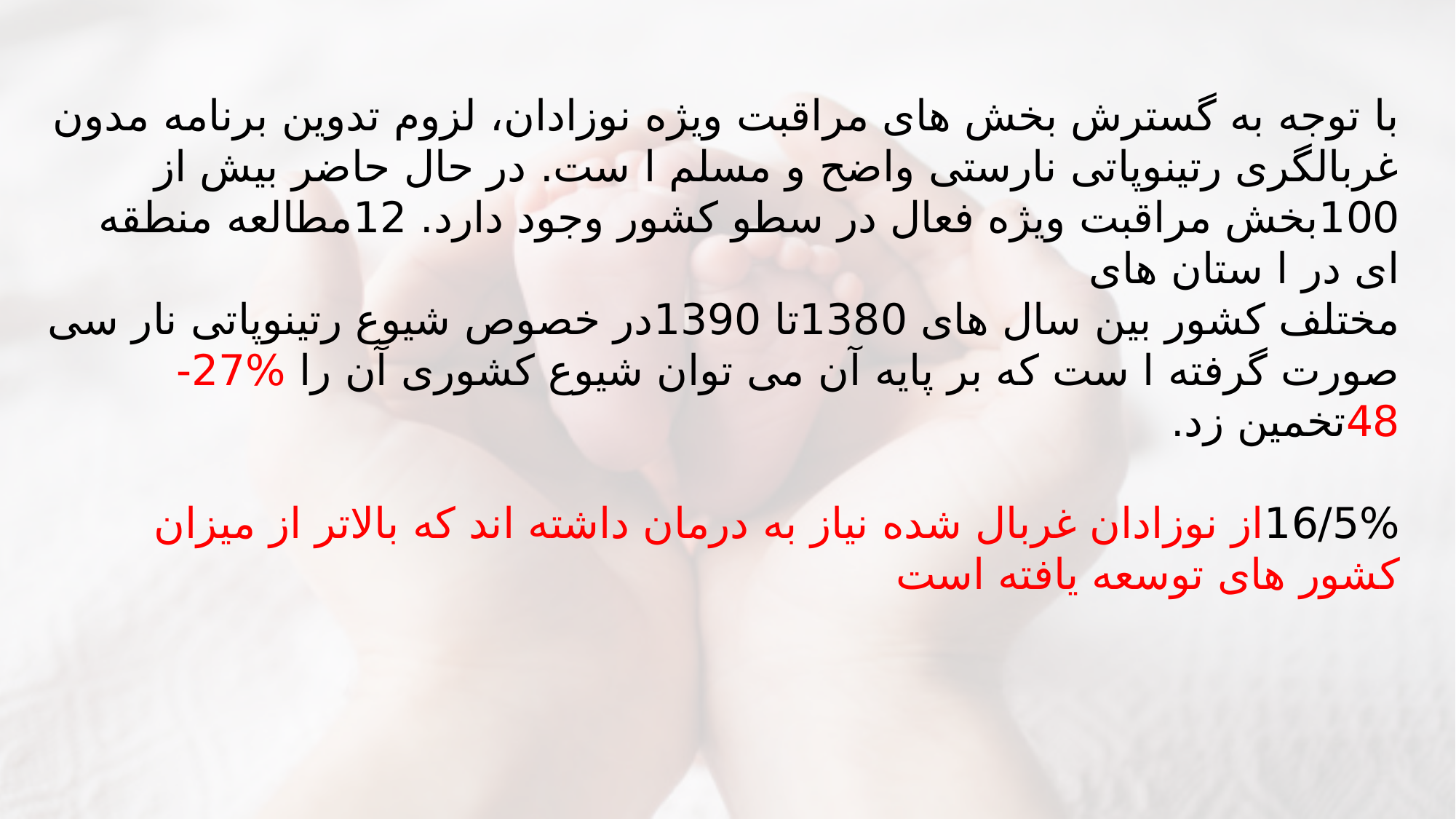

با توجه به گسترش بخش های مراقبت ویژه نوزادان، لزوم تدوین برنامه مدون غربالگری رتینوپاتی نارستی واضح و مسلم ا ست. در حال حاضر بیش از 100بخش مراقبت ویژه فعال در سطو کشور وجود دارد. 12مطالعه منطقه ای در ا ستان های
مختلف کشور بین سال های 1380تا 1390در خصوص شیوع رتینوپاتی نار سی صورت گرفته ا ست که بر پایه آن می توان شیوع کشوری آن را %27-48تخمین زد.

16/5%از نوزادان غربال شده نیاز به درمان داشته اند که بالاتر از میزان کشور های توسعه یافته است